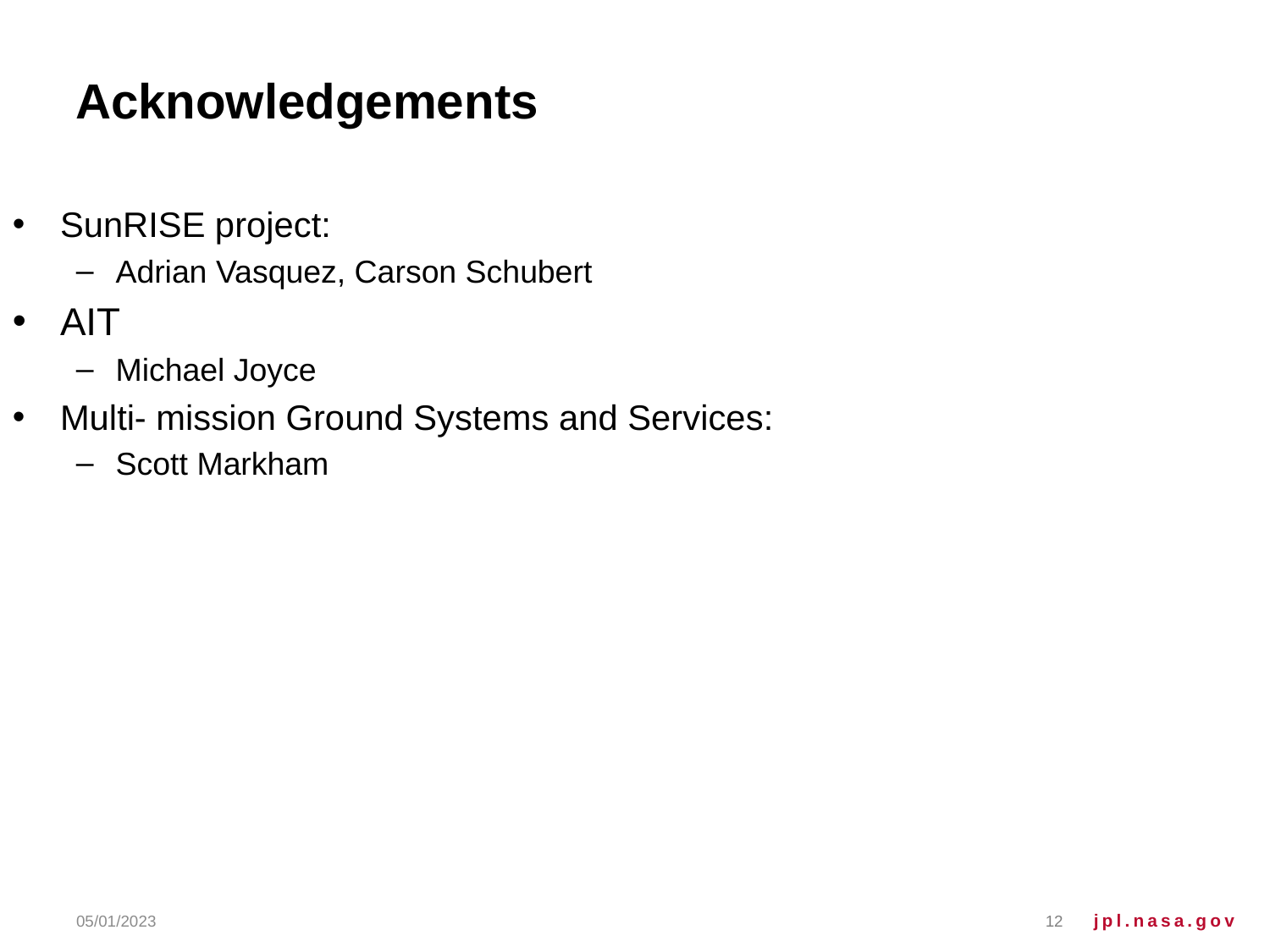

# Acknowledgements
SunRISE project:
Adrian Vasquez, Carson Schubert
AIT
Michael Joyce
Multi- mission Ground Systems and Services:
Scott Markham
05/01/2023
12